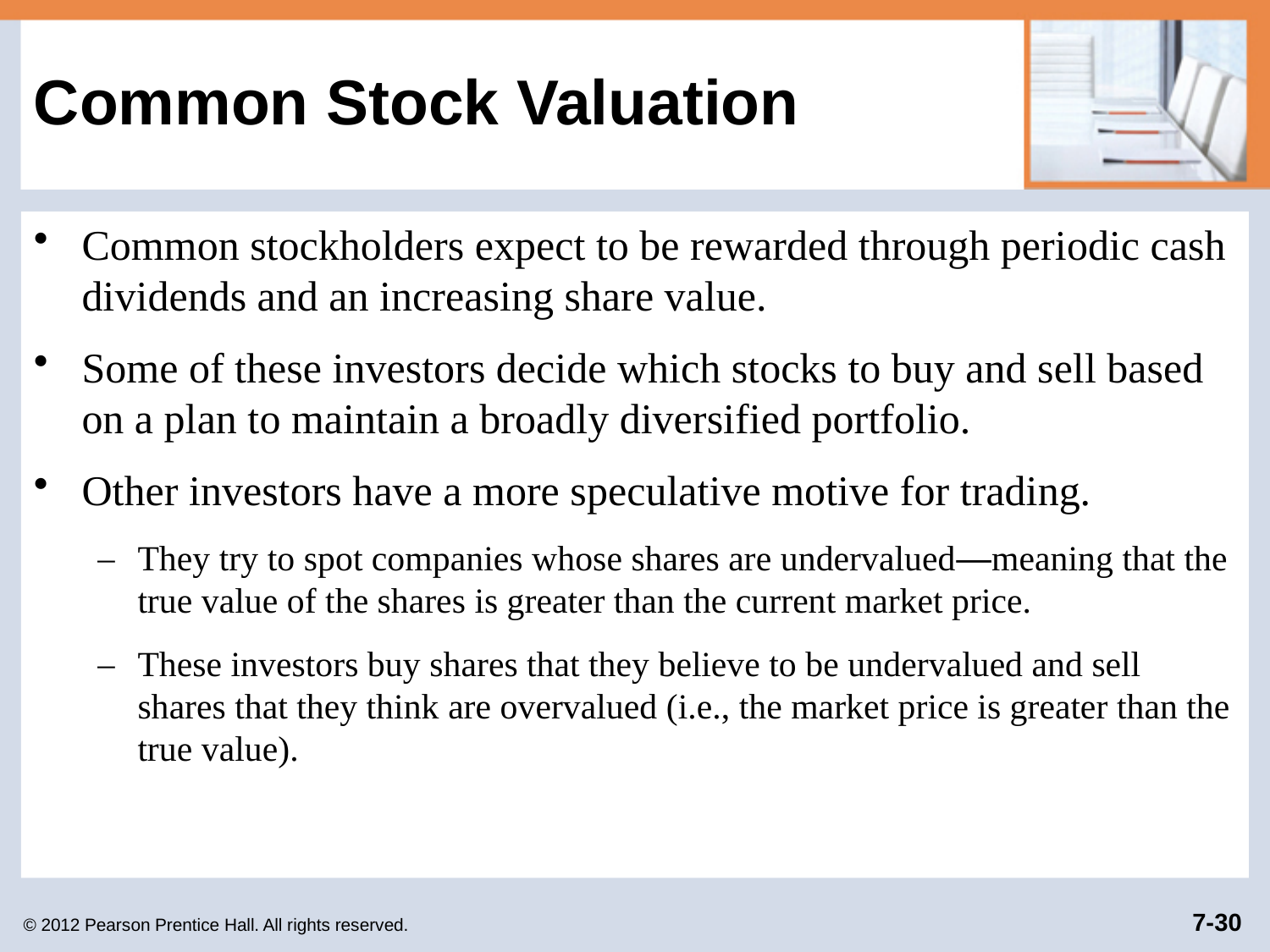

# Common Stock Valuation
Common stockholders expect to be rewarded through periodic cash dividends and an increasing share value.
Some of these investors decide which stocks to buy and sell based on a plan to maintain a broadly diversified portfolio.
Other investors have a more speculative motive for trading.
They try to spot companies whose shares are undervalued—meaning that the true value of the shares is greater than the current market price.
These investors buy shares that they believe to be undervalued and sell shares that they think are overvalued (i.e., the market price is greater than the true value).
© 2012 Pearson Prentice Hall. All rights reserved.
7-30